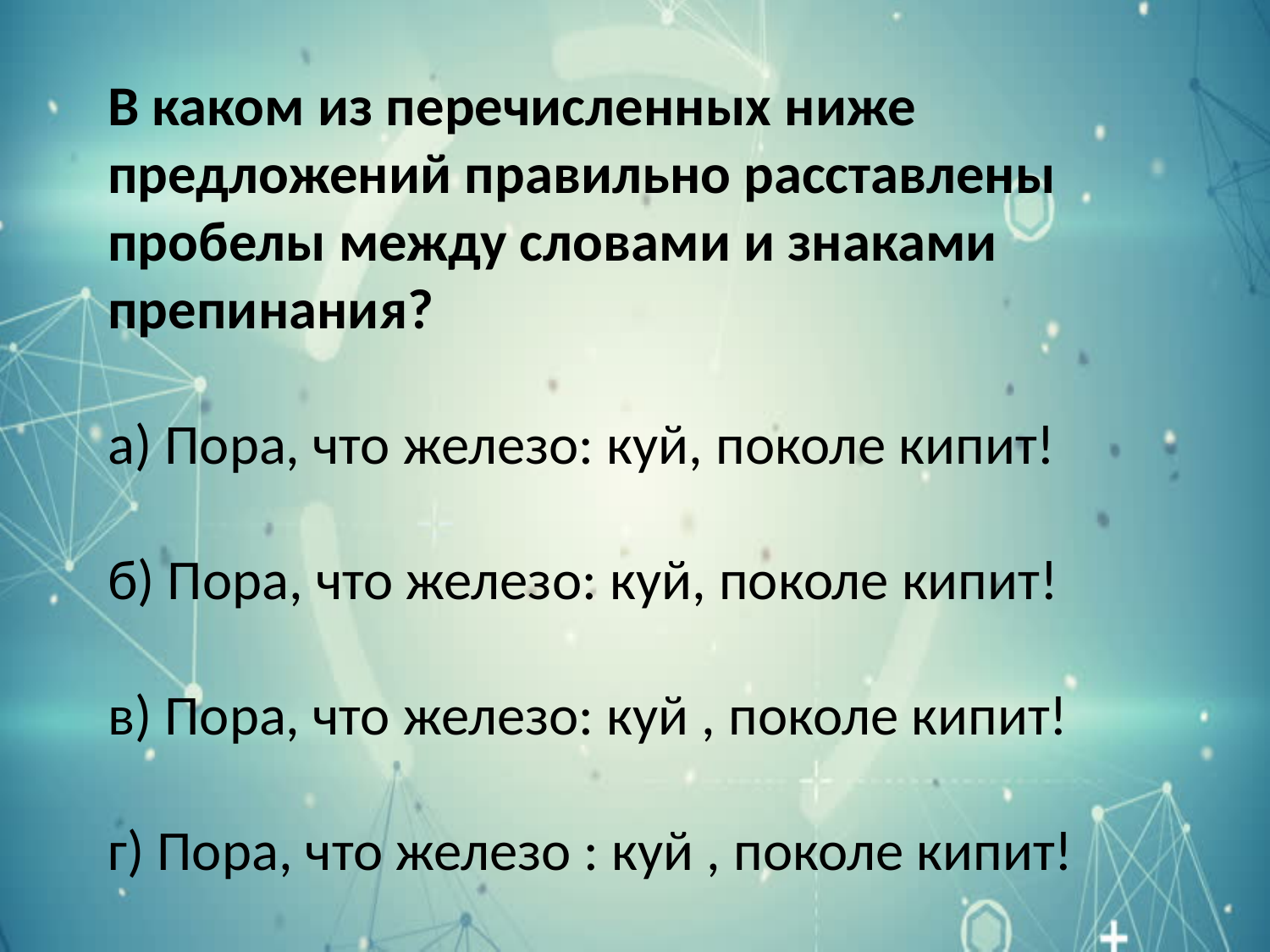

В каком из перечисленных ниже предложений правильно расставлены пробелы между словами и знаками препинания?

а) Пора, что железо: куй, поколе кипит!

б) Пора, что железо: куй, поколе кипит!

в) Пора, что железо: куй , поколе кипит!

г) Пора, что железо : куй , поколе кипит!